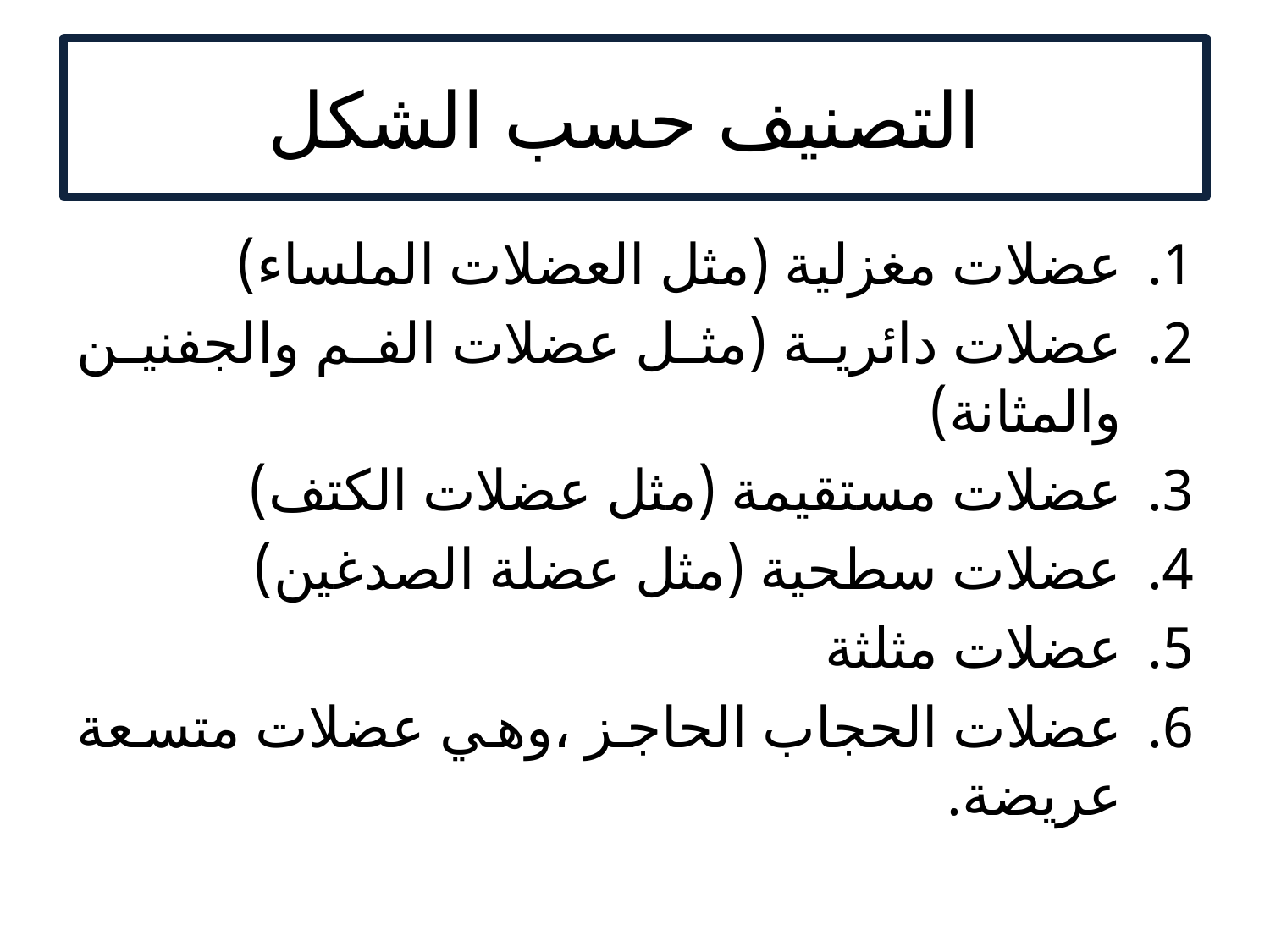

# التصنيف حسب الشكل
عضلات مغزلية (مثل العضلات الملساء)
عضلات دائرية (مثل عضلات الفم والجفنين والمثانة)
عضلات مستقيمة (مثل عضلات الكتف)
عضلات سطحية (مثل عضلة الصدغين)
عضلات مثلثة
عضلات الحجاب الحاجز ،وهي عضلات متسعة عريضة.